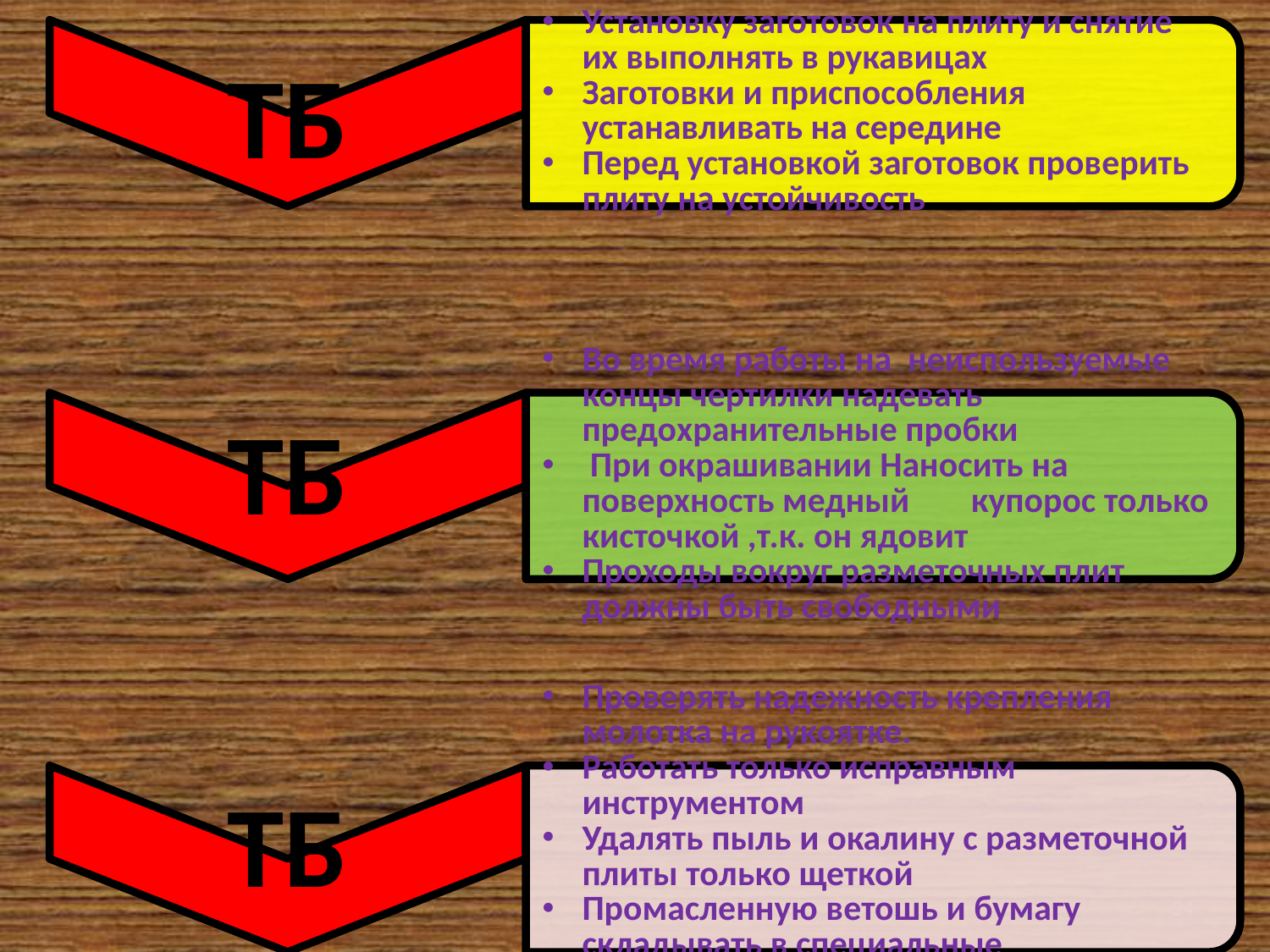

ТБ
Установку заготовок на плиту и снятие их выполнять в рукавицах
Перед установкой заготовок проверить плиту на устойчивость
ТБ
Во время работы на  неиспользуемые концы чертилки надевать предохранительные пробки
 При окрашивании Наносить на поверхность медный	 купорос только кисточкой ,т.к. он ядовит
ТБ
Проверять надежность крепления молотка на рукоятке.
Удалять пыль и окалину с разметочной  плиты только щеткой
Заготовки и приспособления устанавливать на середине
Проходы вокруг разметочных плит должны быть свободными
Работать только исправным инструментом
24